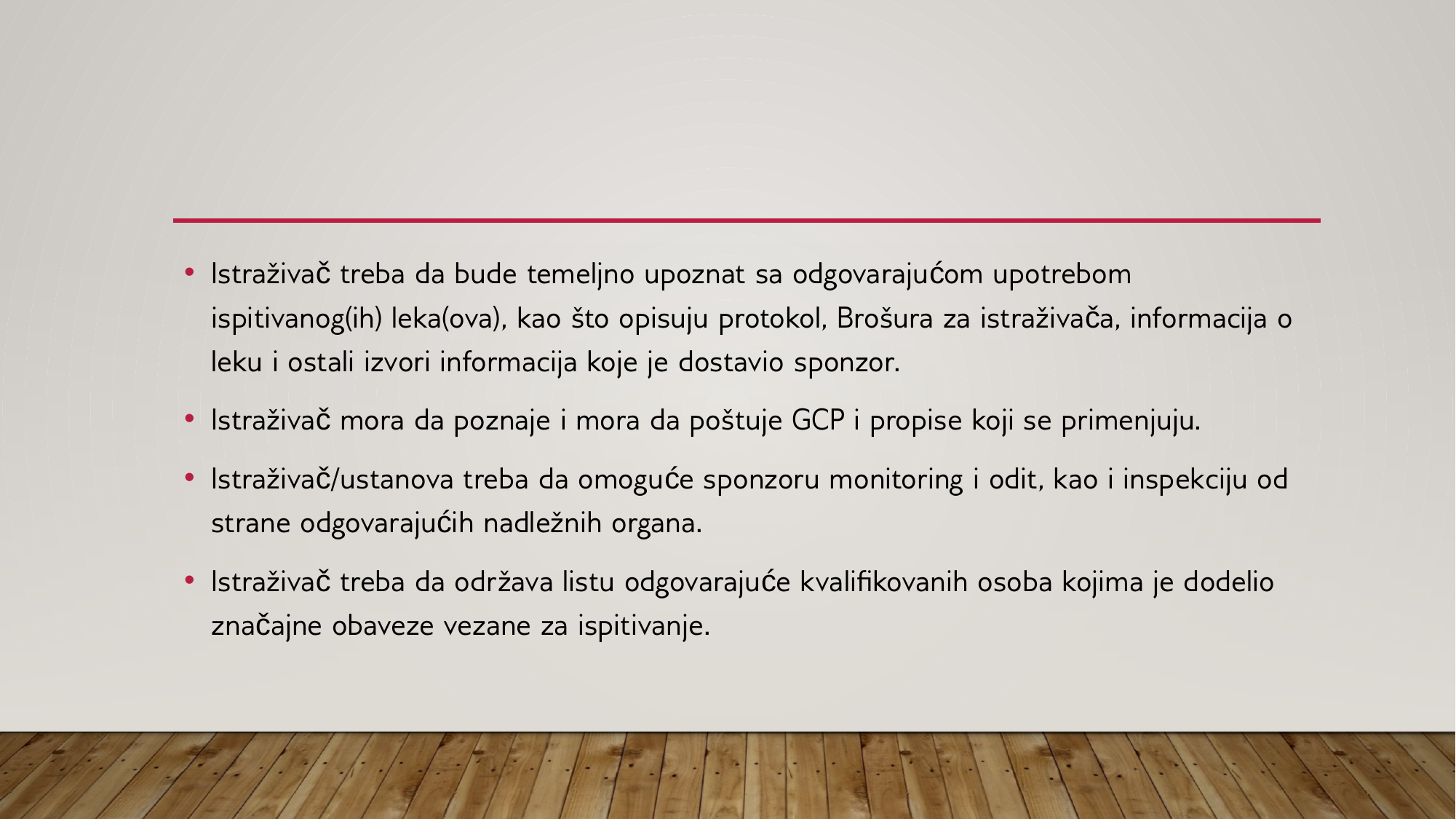

#
Istraživač treba da bude temeljno upoznat sa odgovarajućom upotrebom ispitivanog(ih) leka(ova), kao što opisuju protokol, Brošura za istraživača, informacija o leku i ostali izvori informacija koje je dostavio sponzor.
Istraživač mora da poznaje i mora da poštuje GCP i propise koji se primenjuju.
Istraživač/ustanova treba da omoguće sponzoru monitoring i odit, kao i inspekciju od strane odgovarajućih nadležnih organa.
Istraživač treba da održava listu odgovarajuće kvalifikovanih osoba kojima je dodelio značajne obaveze vezane za ispitivanje.